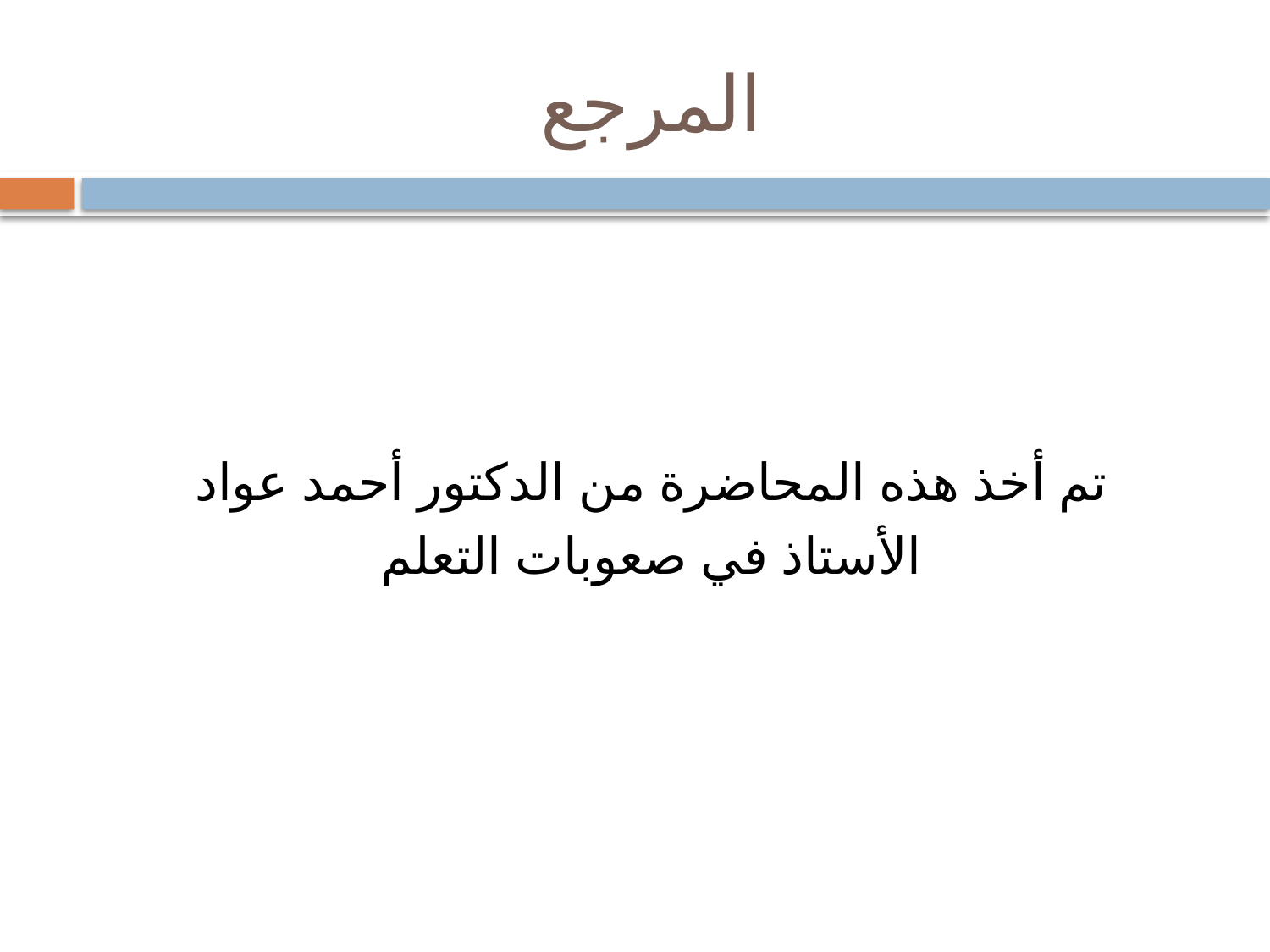

# المرجع

تم أخذ هذه المحاضرة من الدكتور أحمد عواد
الأستاذ في صعوبات التعلم